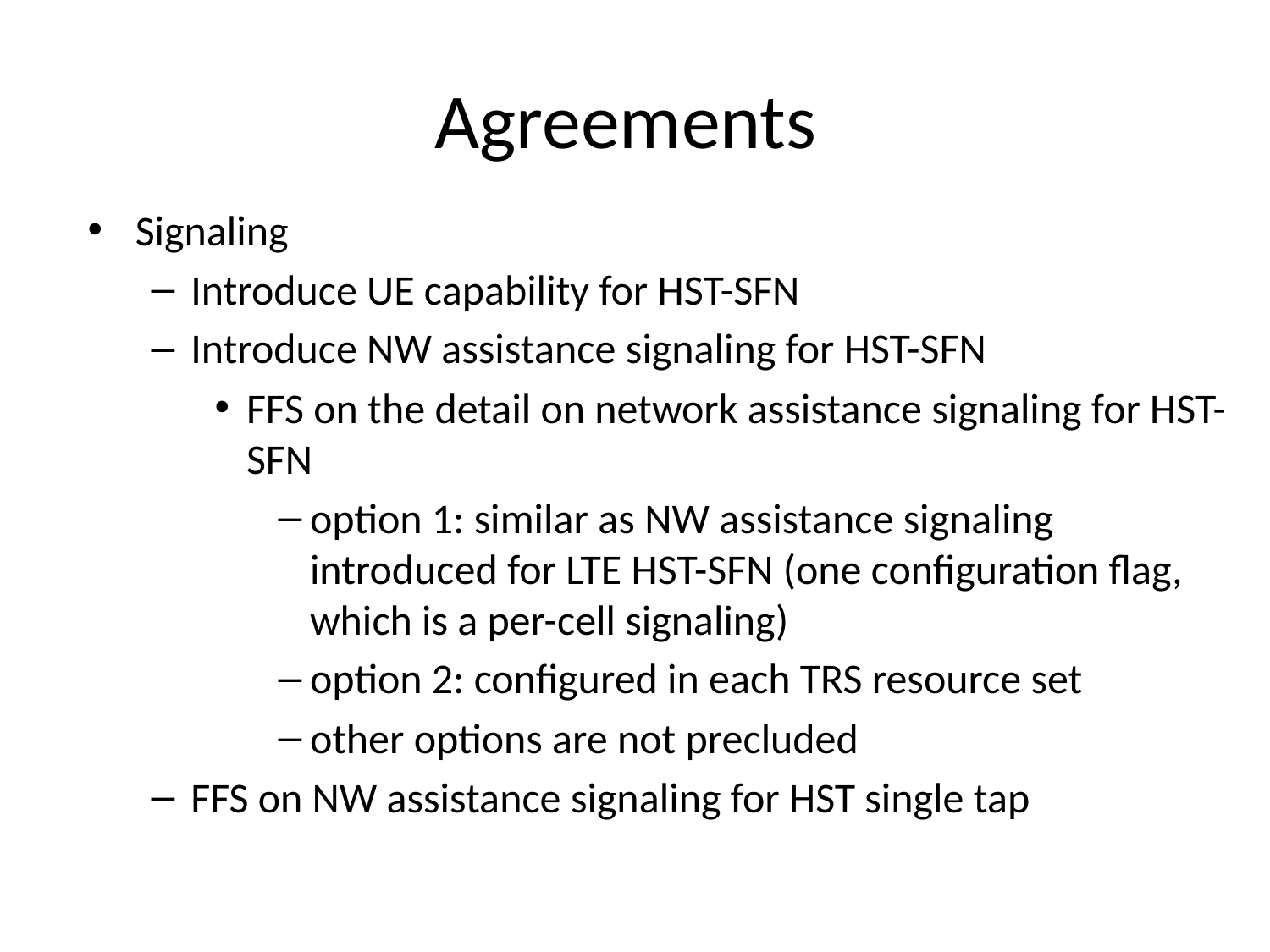

# Agreements
Signaling
Introduce UE capability for HST-SFN
Introduce NW assistance signaling for HST-SFN
FFS on the detail on network assistance signaling for HST-SFN
option 1: similar as NW assistance signaling introduced for LTE HST-SFN (one configuration flag, which is a per-cell signaling)
option 2: configured in each TRS resource set
other options are not precluded
FFS on NW assistance signaling for HST single tap